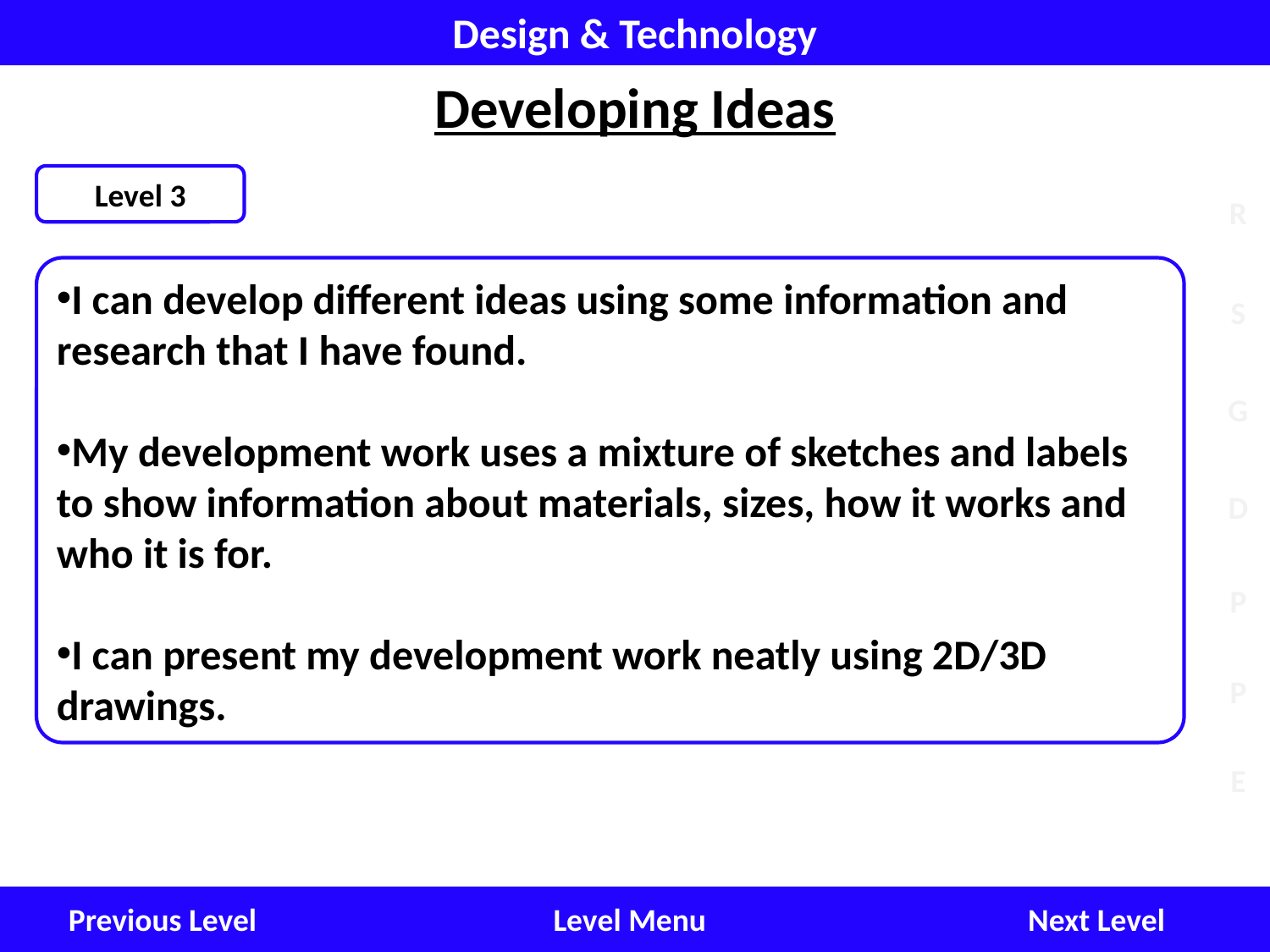

Design & Technology
Developing Ideas
Level 3
I can develop different ideas using some information and research that I have found.

My development work uses a mixture of sketches and labels to show information about materials, sizes, how it works and who it is for.

I can present my development work neatly using 2D/3D drawings.

Next Level
Level Menu
Previous Level